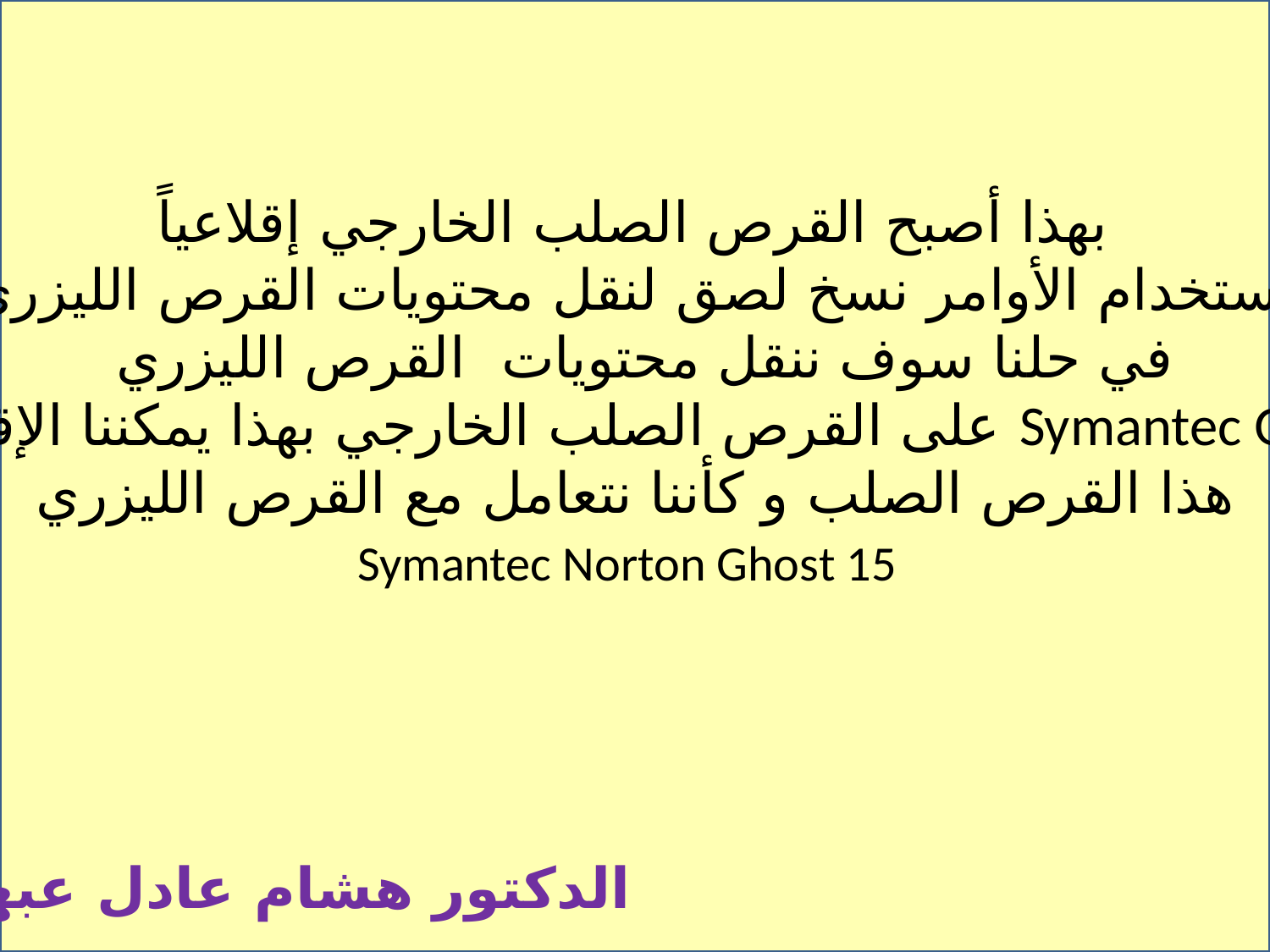

بهذا أصبح القرص الصلب الخارجي إقلاعياً
الآن يمكنناً باستخدام الأوامر نسخ لصق لنقل محتويات القرص الليزري الذي نرغبه
في حلنا سوف ننقل محتويات  القرص الليزري
Symantec Ghost 15 على القرص الصلب الخارجي بهذا يمكننا الإقلاع من
هذا القرص الصلب و كأننا نتعامل مع القرص الليزري
 Symantec Norton Ghost 15
الدكتور هشام عادل عبهري